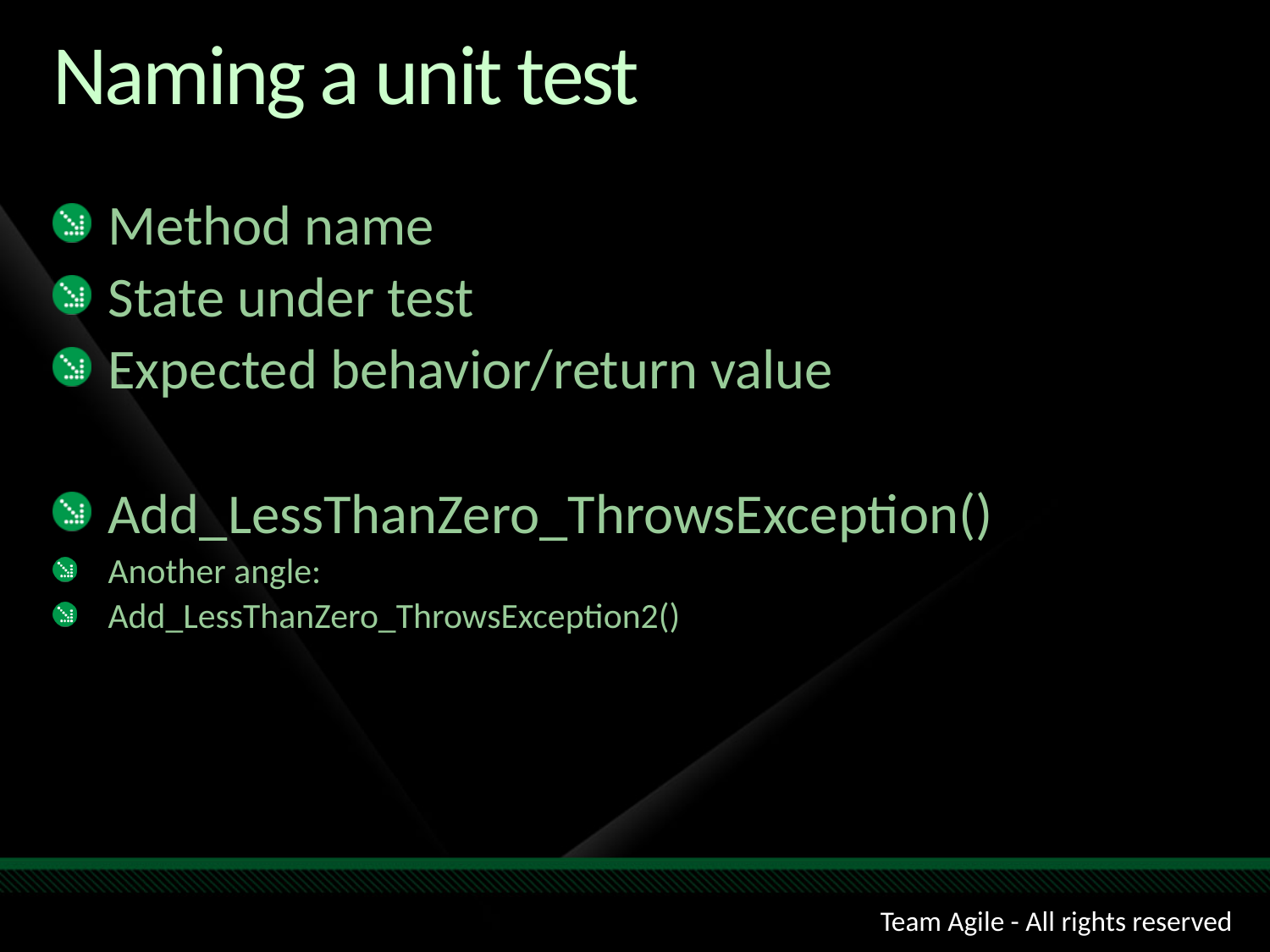

# Naming a unit test
Method name
State under test
Expected behavior/return value

Add_LessThanZero_ThrowsException()
Another angle:
Add_LessThanZero_ThrowsException2()

Team Agile - All rights reserved